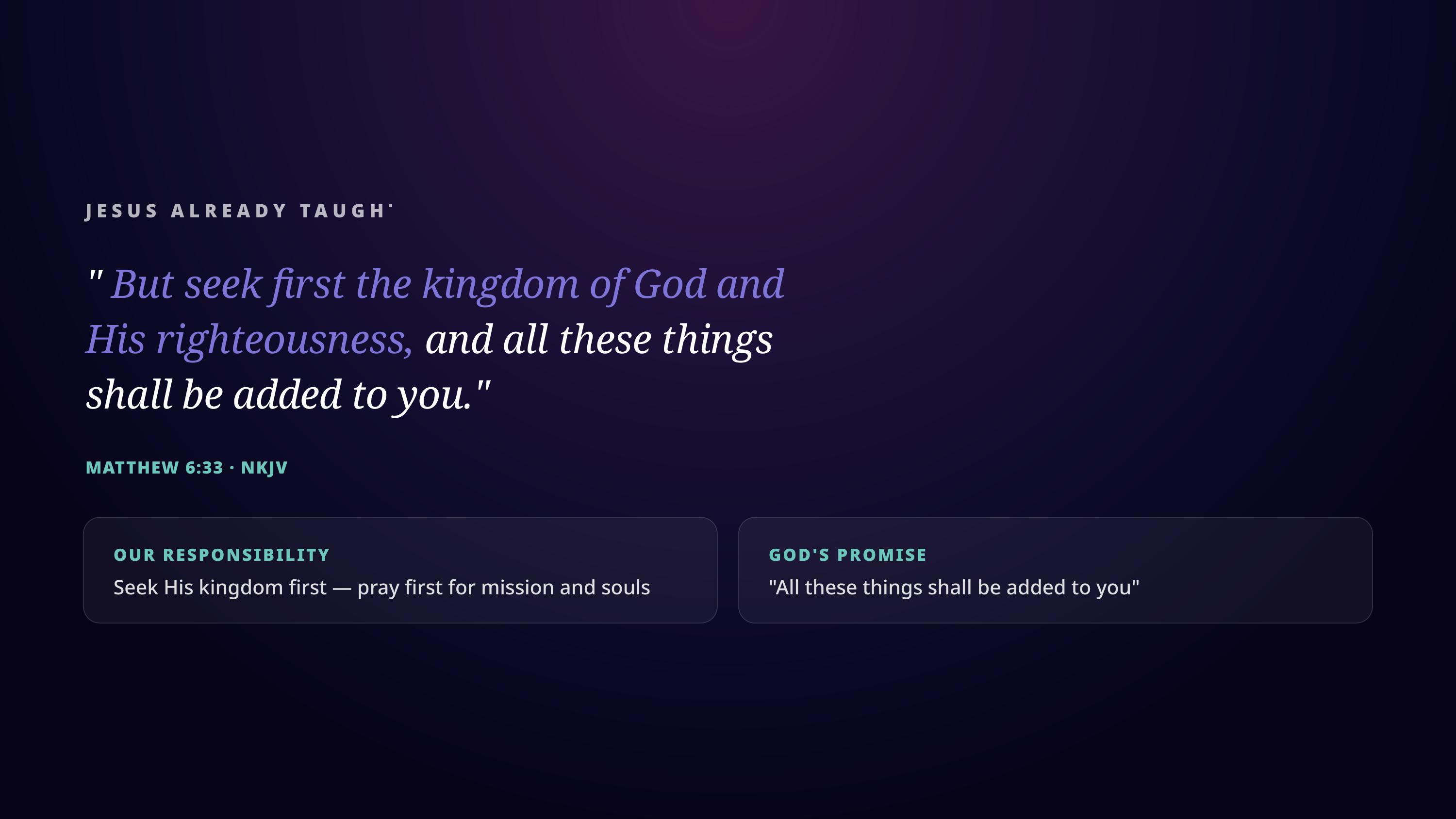

JESUS ALREADY TAUGHT US HOW
" But seek first the kingdom of God and His righteousness, and all these things shall be added to you."
MATTHEW 6:33 · NKJV

OUR RESPONSIBILITY
GOD'S PROMISE
Seek His kingdom first — pray first for mission and souls
"All these things shall be added to you"